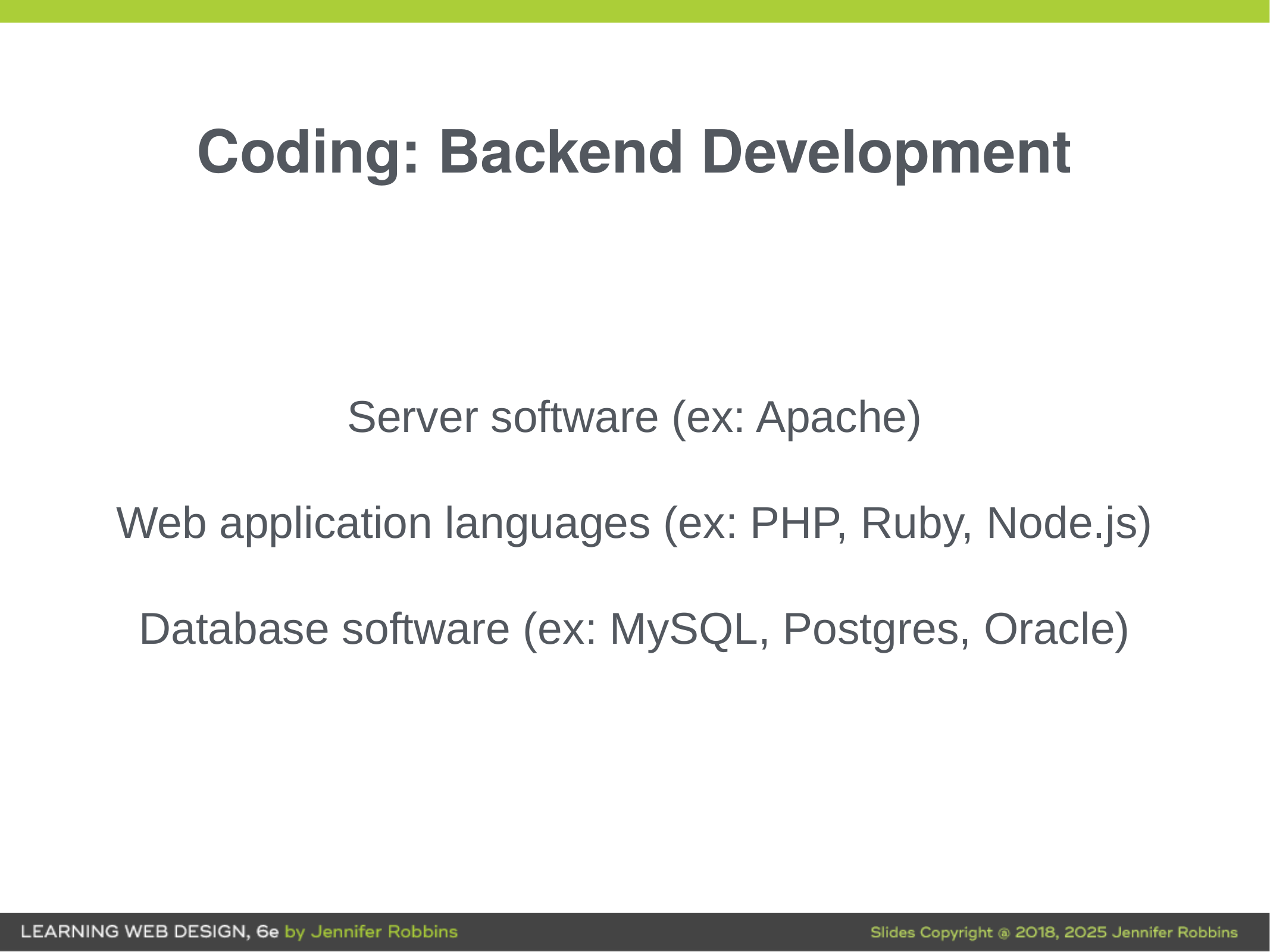

# Coding: Backend Development
Server software (ex: Apache)
Web application languages (ex: PHP, Ruby, Node.js)
Database software (ex: MySQL, Postgres, Oracle)